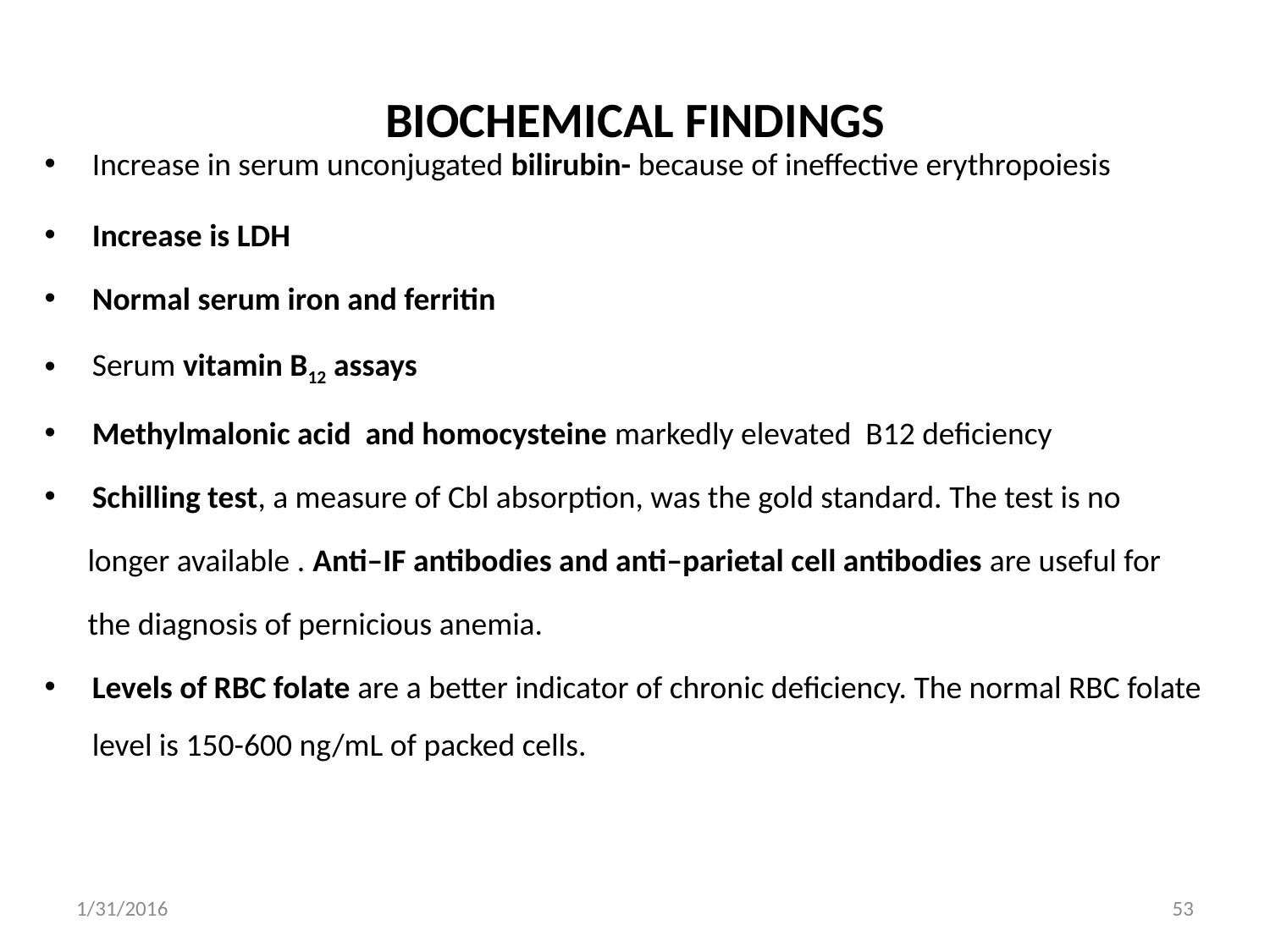

# BIOCHEMICAL FINDINGS

Increase in serum unconjugated bilirubin- because of ineffective erythropoiesis
Increase is LDH
Normal serum iron and ferritin
Serum vitamin B12 assays
Methylmalonic acid  and homocysteine markedly elevated  B12 deficiency
Schilling test, a measure of Cbl absorption, was the gold standard. The test is no
      longer available . Anti–IF antibodies and anti–parietal cell antibodies are useful for
      the diagnosis of pernicious anemia.
Levels of RBC folate are a better indicator of chronic deficiency. The normal RBC folate level is 150-600 ng/mL of packed cells.

1/31/2016
53